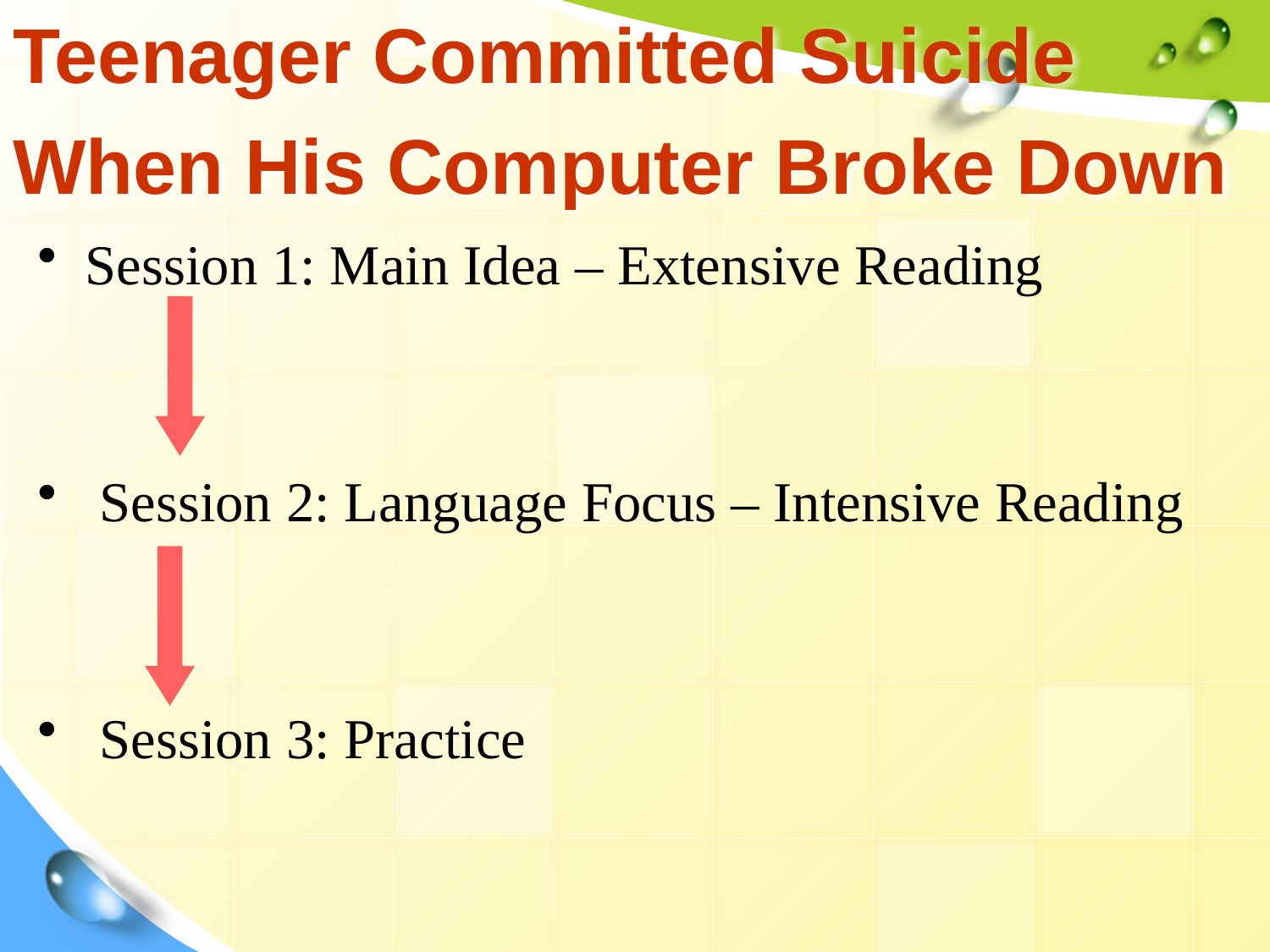

# Teenager Committed Suicide When His Computer Broke Down
Session 1: Main Idea – Extensive Reading

 Session 2: Language Focus – Intensive Reading

 Session 3: Practice